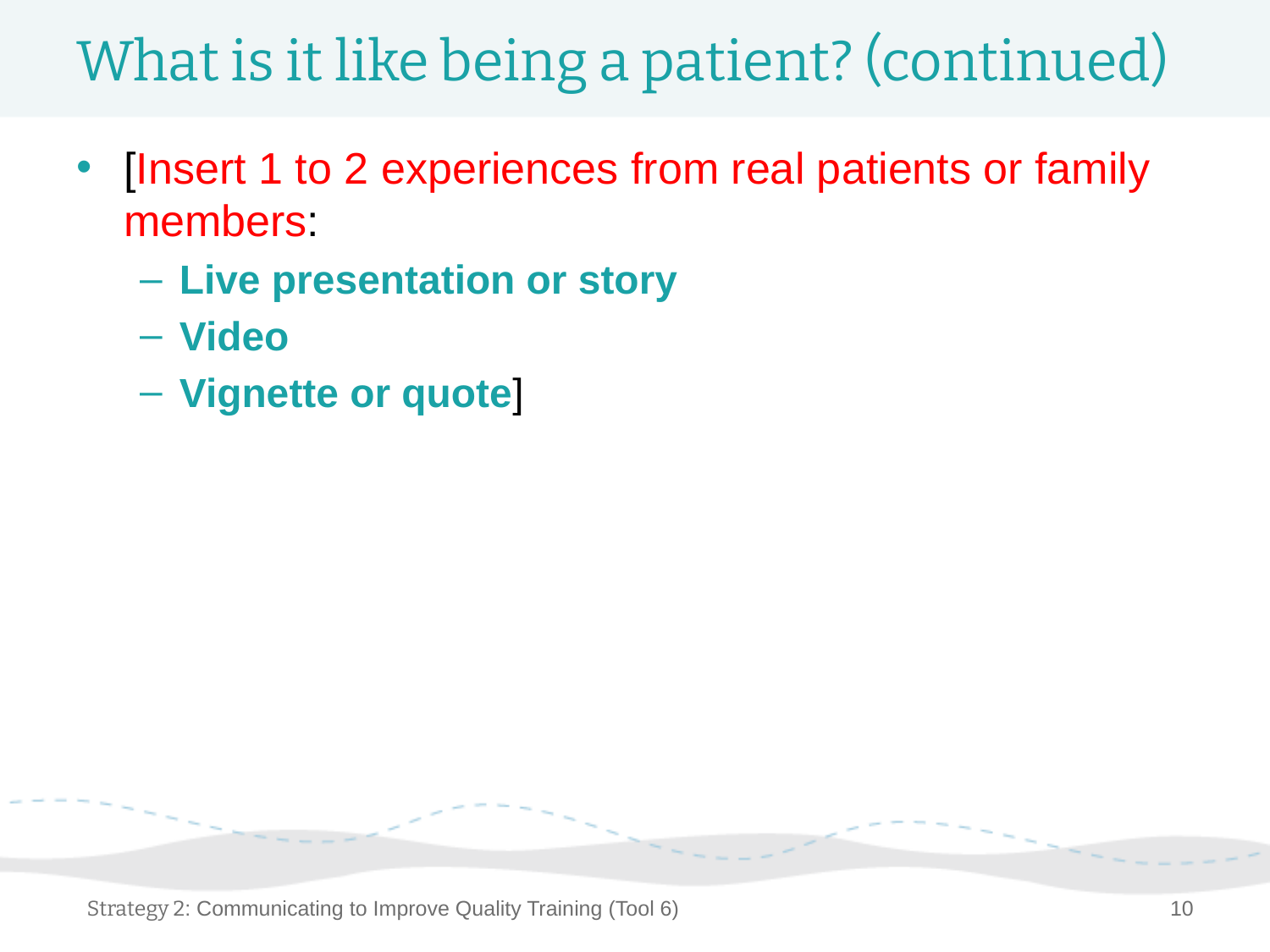

# What is it like being a patient? (continued)
[Insert 1 to 2 experiences from real patients or family members:
Live presentation or story
Video
Vignette or quote]
Strategy 2: Communicating to Improve Quality Training (Tool 6)
10